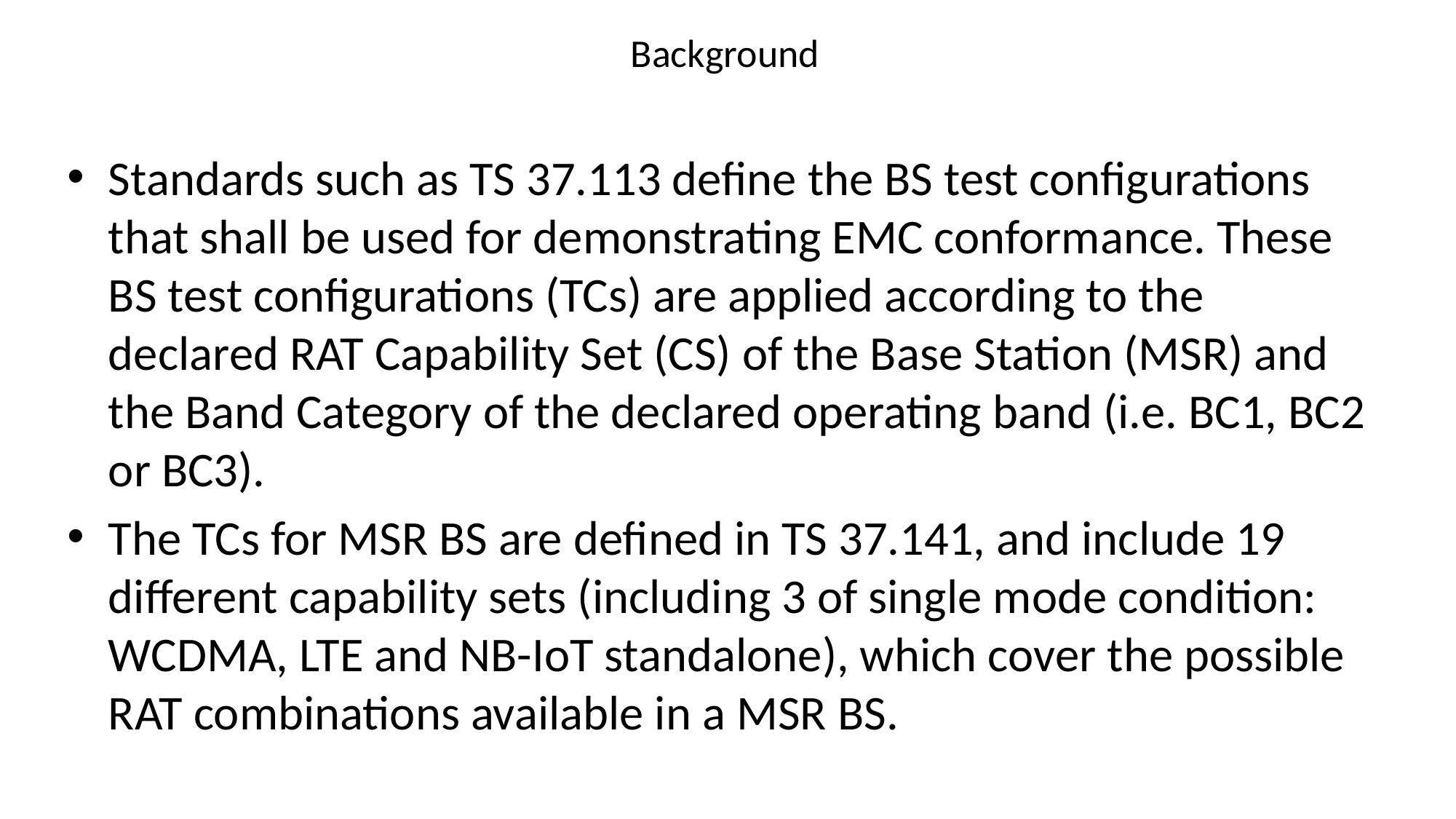

# Background
Standards such as TS 37.113 define the BS test configurations that shall be used for demonstrating EMC conformance. These BS test configurations (TCs) are applied according to the declared RAT Capability Set (CS) of the Base Station (MSR) and the Band Category of the declared operating band (i.e. BC1, BC2 or BC3).
The TCs for MSR BS are defined in TS 37.141, and include 19 different capability sets (including 3 of single mode condition: WCDMA, LTE and NB-IoT standalone), which cover the possible RAT combinations available in a MSR BS.